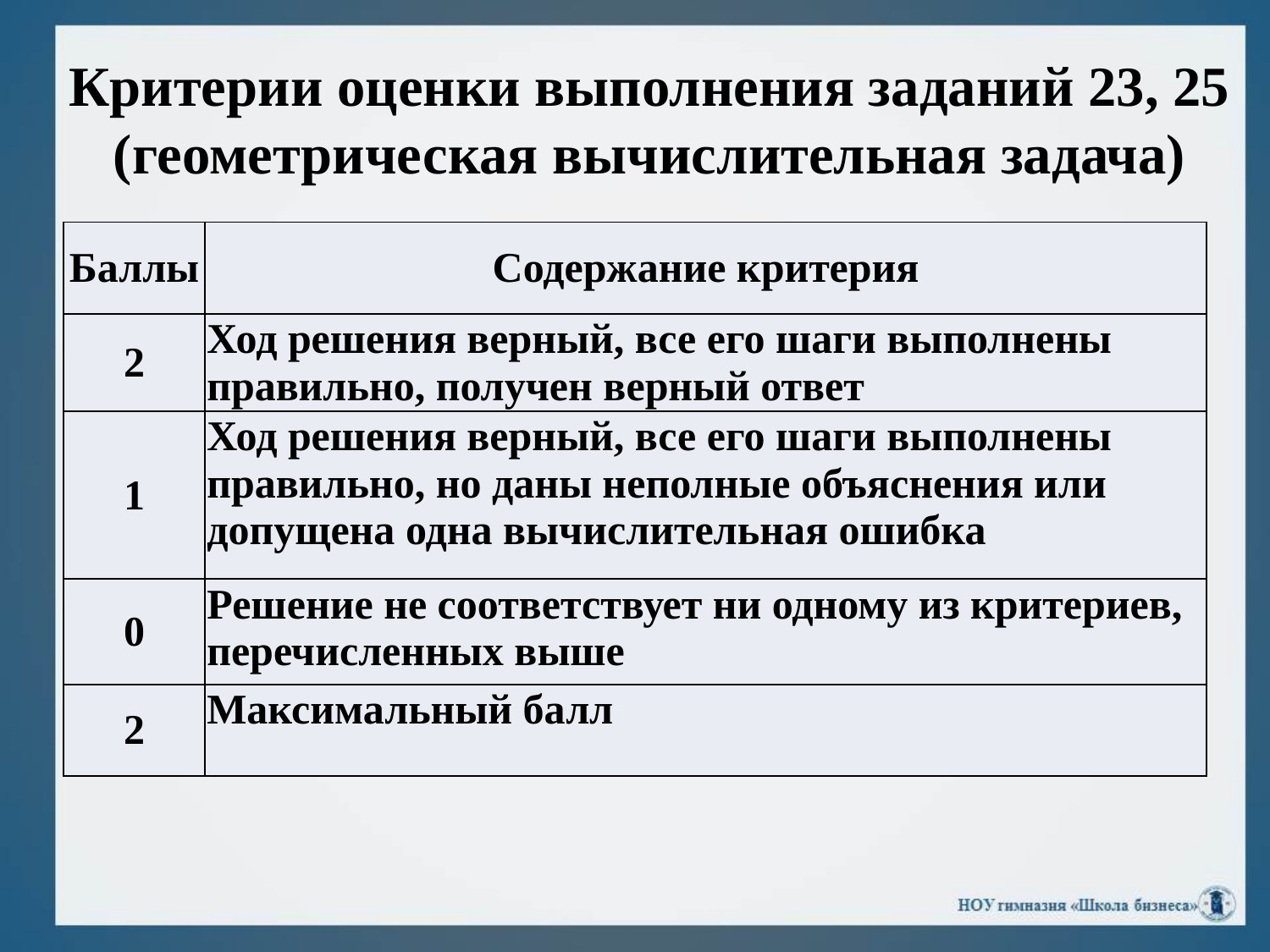

# Критерии оценки выполнения заданий 23, 25 (геометрическая вычислительная задача)
| Баллы | Содержание критерия |
| --- | --- |
| 2 | Ход решения верный, все его шаги выполнены правильно, получен верный ответ |
| 1 | Ход решения верный, все его шаги выполнены правильно, но даны неполные объяснения или допущена одна вычислительная ошибка |
| 0 | Решение не соответствует ни одному из критериев, перечисленных выше |
| 2 | Максимальный балл |